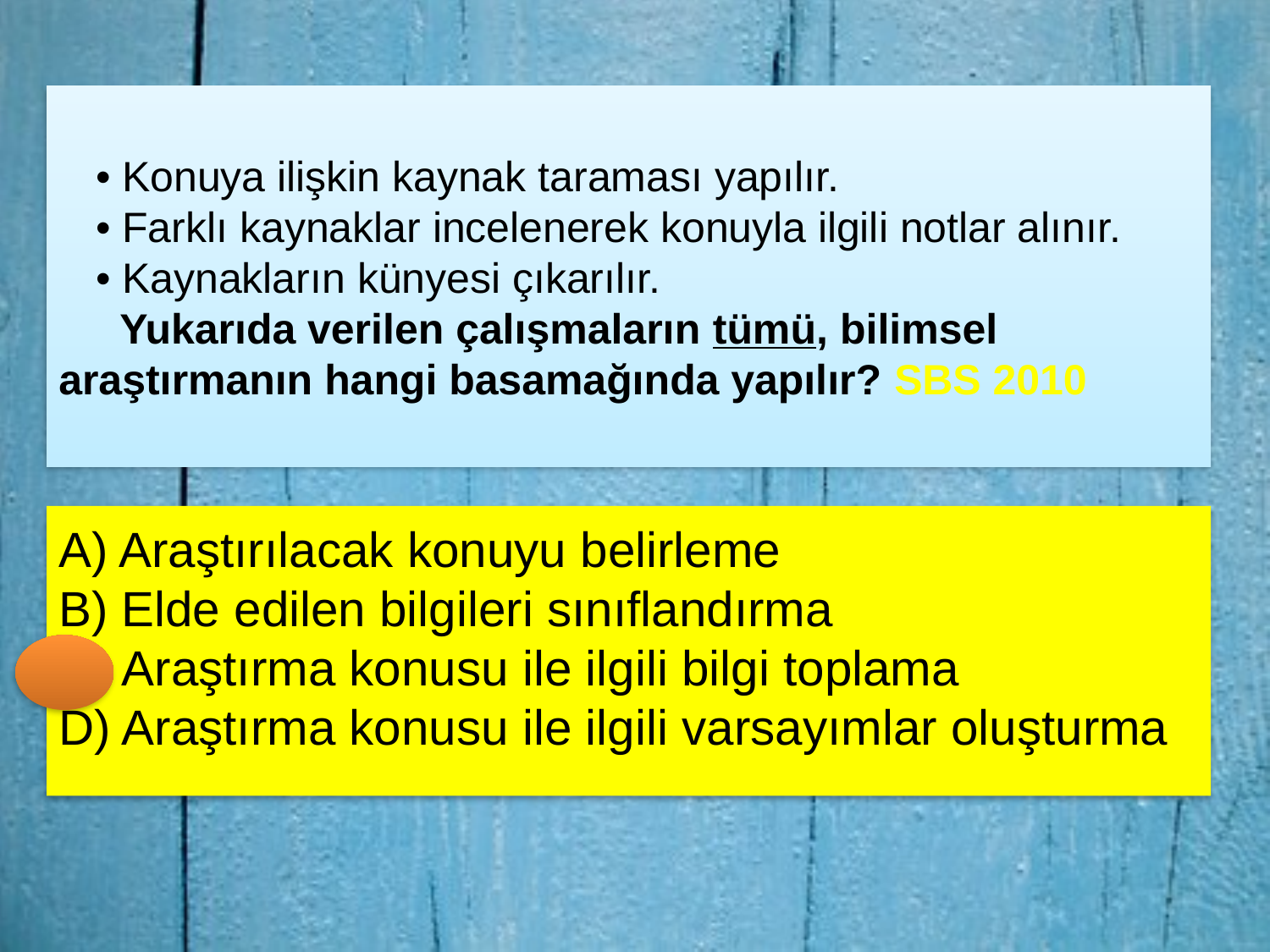

• Konuya ilişkin kaynak taraması yapılır.
• Farklı kaynaklar incelenerek konuyla ilgili notlar alınır.
• Kaynakların künyesi çıkarılır.
  Yukarıda verilen çalışmaların tümü, bilimsel araştırmanın hangi basamağında yapılır? SBS 2010
A) Araştırılacak konuyu belirleme
B) Elde edilen bilgileri sınıflandırma
C) Araştırma konusu ile ilgili bilgi toplama
D) Araştırma konusu ile ilgili varsayımlar oluşturma